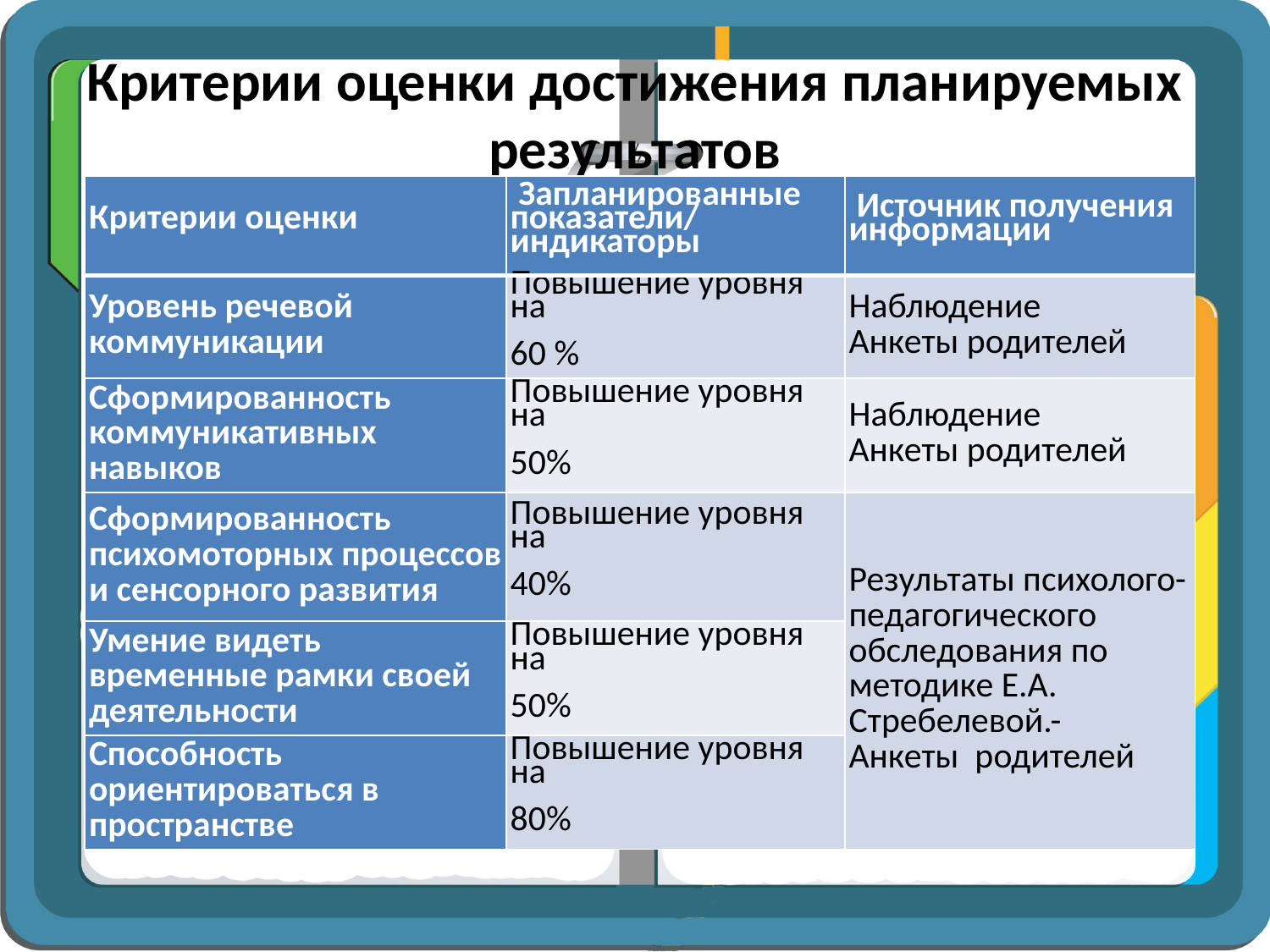

# Критерии оценки достижения планируемых результатов
| Критерии оценки | Запланированные показатели/ индикаторы | Источник получения информации |
| --- | --- | --- |
| Уровень речевой коммуникации | Повышение уровня на 60 % | Наблюдение Анкеты родителей |
| Сформированность коммуникативных навыков | Повышение уровня на 50% | Наблюдение Анкеты родителей |
| Сформированность психомоторных процессов и сенсорного развития | Повышение уровня на 40% | Результаты психолого-педагогического обследования по методике Е.А. Стребелевой.-Анкеты  родителей |
| Умение видеть временные рамки своей деятельности | Повышение уровня на 50% |  |
| Способность ориентироваться в пространстве | Повышение уровня на 80% |  |